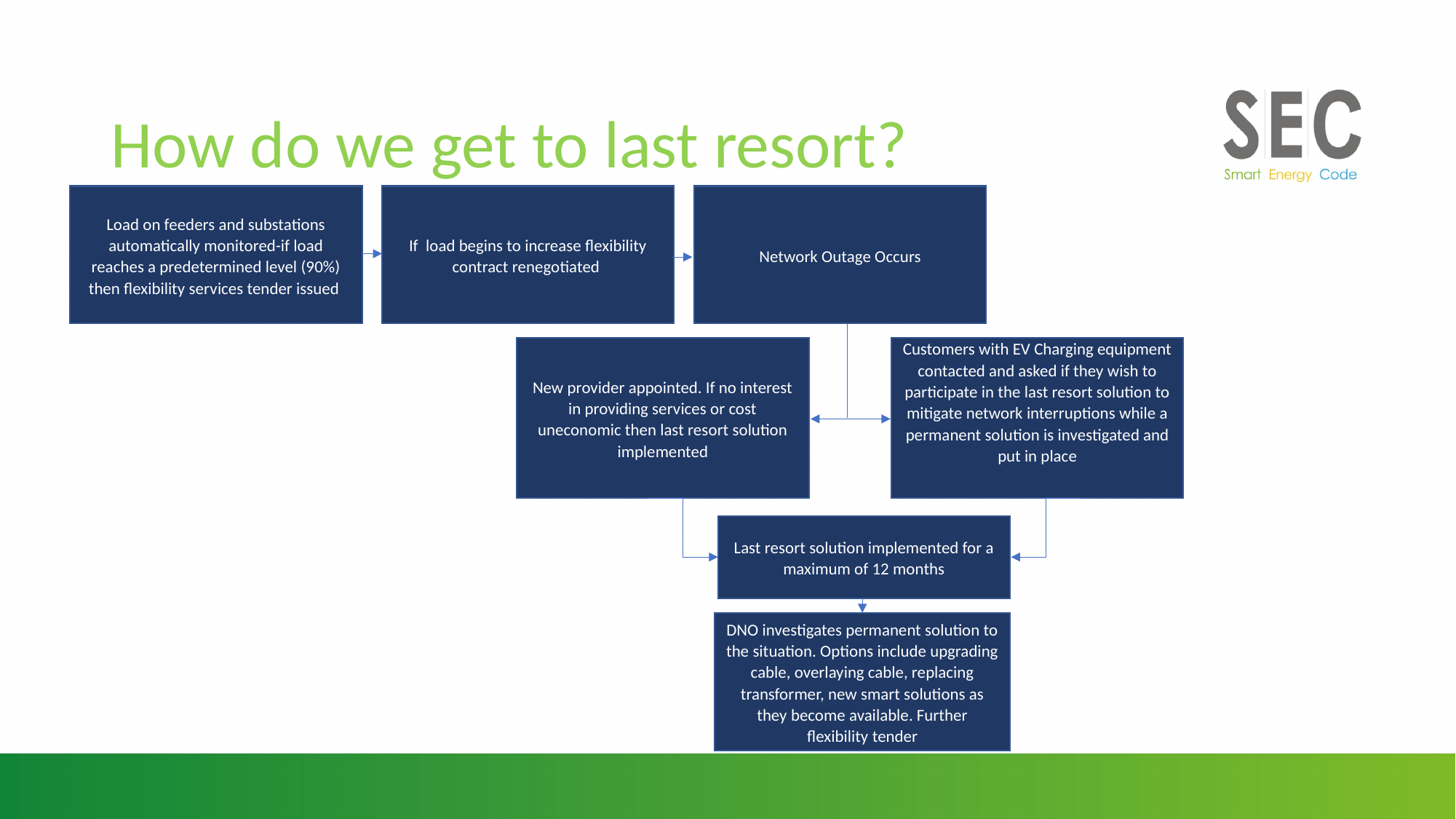

# How do we get to last resort?
Network Outage Occurs
Load on feeders and substations automatically monitored-if load reaches a predetermined level (90%) then flexibility services tender issued
If  load begins to increase flexibility contract renegotiated
Customers with EV Charging equipment contacted and asked if they wish to participate in the last resort solution to mitigate network interruptions while a permanent solution is investigated and put in place

New provider appointed. If no interest in providing services or cost uneconomic then last resort solution implemented
Last resort solution implemented for a maximum of 12 months
DNO investigates permanent solution to the situation. Options include upgrading cable, overlaying cable, replacing transformer, new smart solutions as they become available. Further flexibility tender